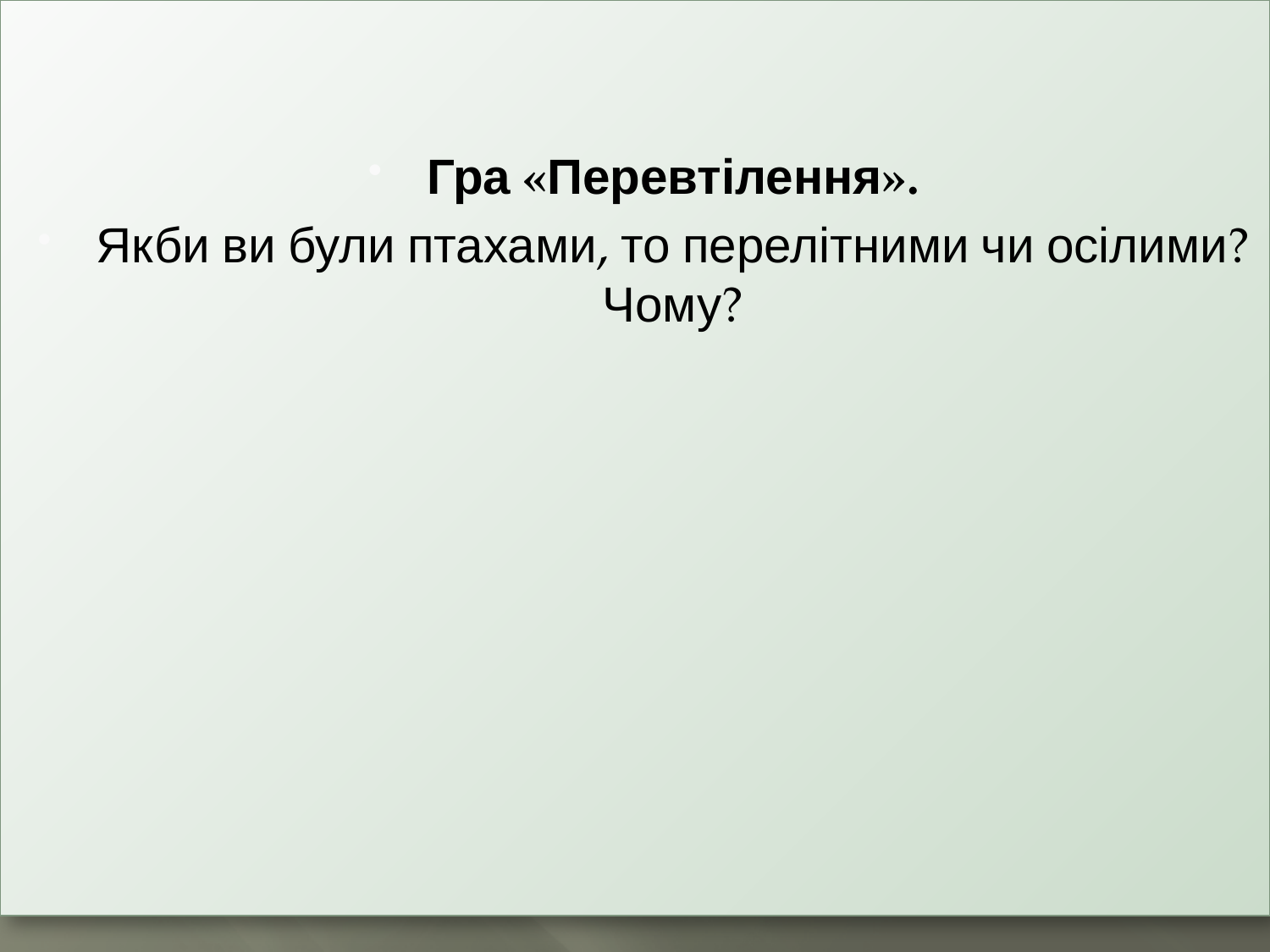

Гра «Перевтілення».
Якби ви були птахами, то перелітними чи осілими? Чому?